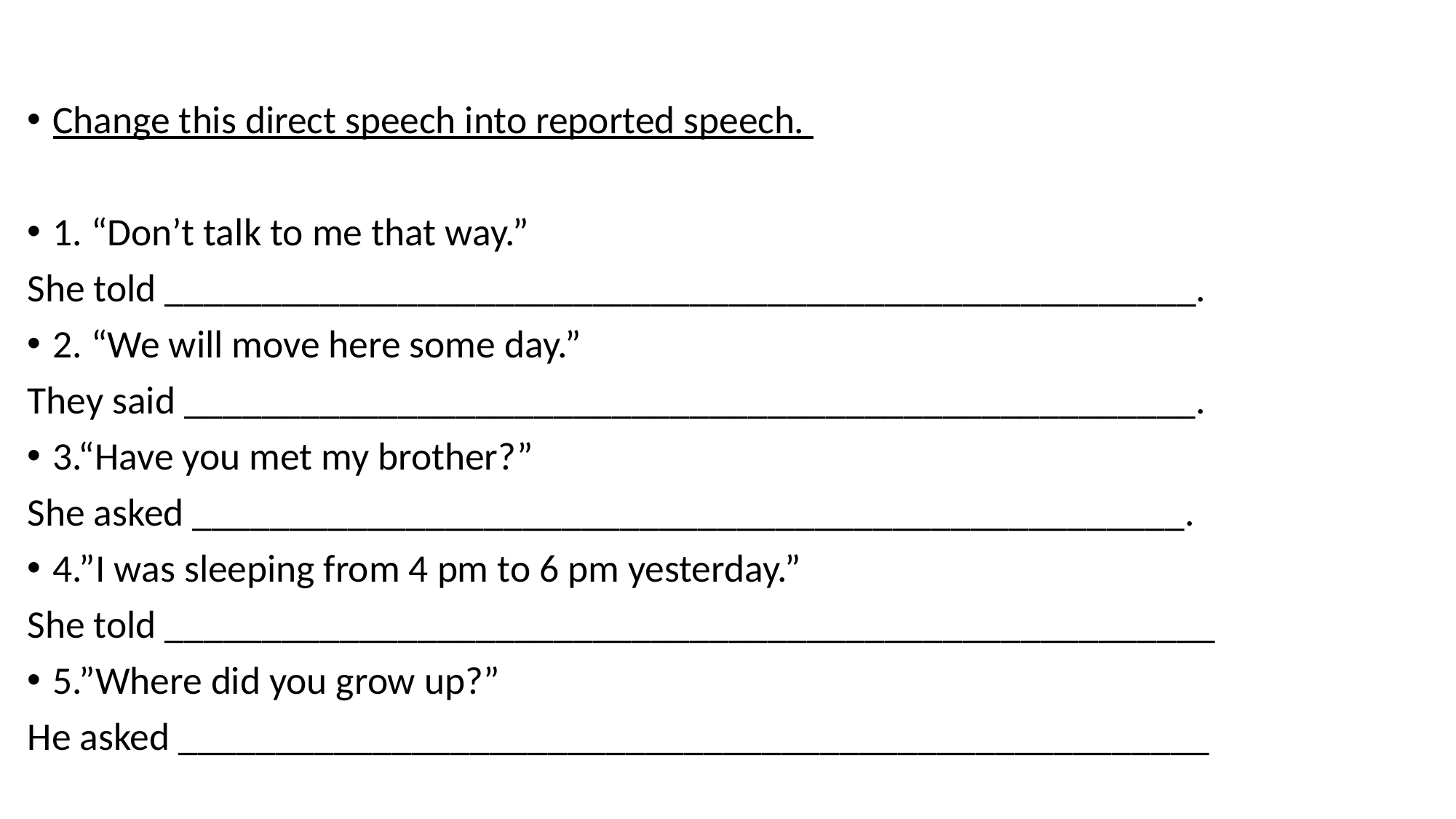

Change this direct speech into reported speech.

1. “Don’t talk to me that way.”
She told _____________________________________________________.
2. “We will move here some day.”
They said ____________________________________________________.
3.“Have you met my brother?”
She asked ___________________________________________________.
4.”I was sleeping from 4 pm to 6 pm yesterday.”
She told ______________________________________________________
5.”Where did you grow up?”
He asked _____________________________________________________